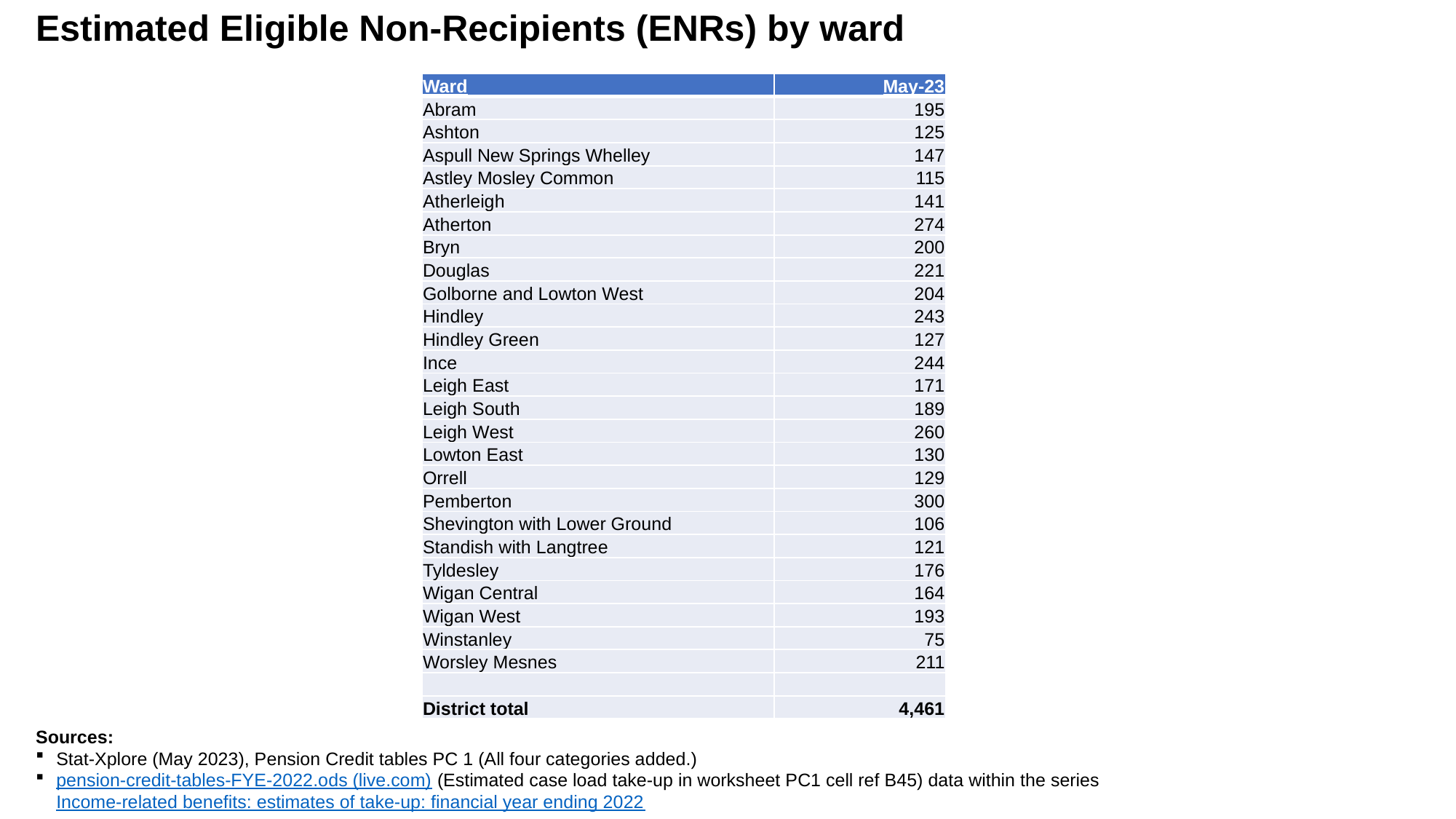

Estimated Eligible Non-recipients by ward
Estimated Eligible Non-Recipients (ENRs) by ward
| Ward | May-23 |
| --- | --- |
| Abram | 195 |
| Ashton | 125 |
| Aspull New Springs Whelley | 147 |
| Astley Mosley Common | 115 |
| Atherleigh | 141 |
| Atherton | 274 |
| Bryn | 200 |
| Douglas | 221 |
| Golborne and Lowton West | 204 |
| Hindley | 243 |
| Hindley Green | 127 |
| Ince | 244 |
| Leigh East | 171 |
| Leigh South | 189 |
| Leigh West | 260 |
| Lowton East | 130 |
| Orrell | 129 |
| Pemberton | 300 |
| Shevington with Lower Ground | 106 |
| Standish with Langtree | 121 |
| Tyldesley | 176 |
| Wigan Central | 164 |
| Wigan West | 193 |
| Winstanley | 75 |
| Worsley Mesnes | 211 |
|  |  |
| District total | 4,461 |
Sources:
Stat-Xplore (May 2023), Pension Credit tables PC 1 (All four categories added.)
pension-credit-tables-FYE-2022.ods (live.com) (Estimated case load take-up in worksheet PC1 cell ref B45) data within the series  Income-related benefits: estimates of take-up: financial year ending 2022